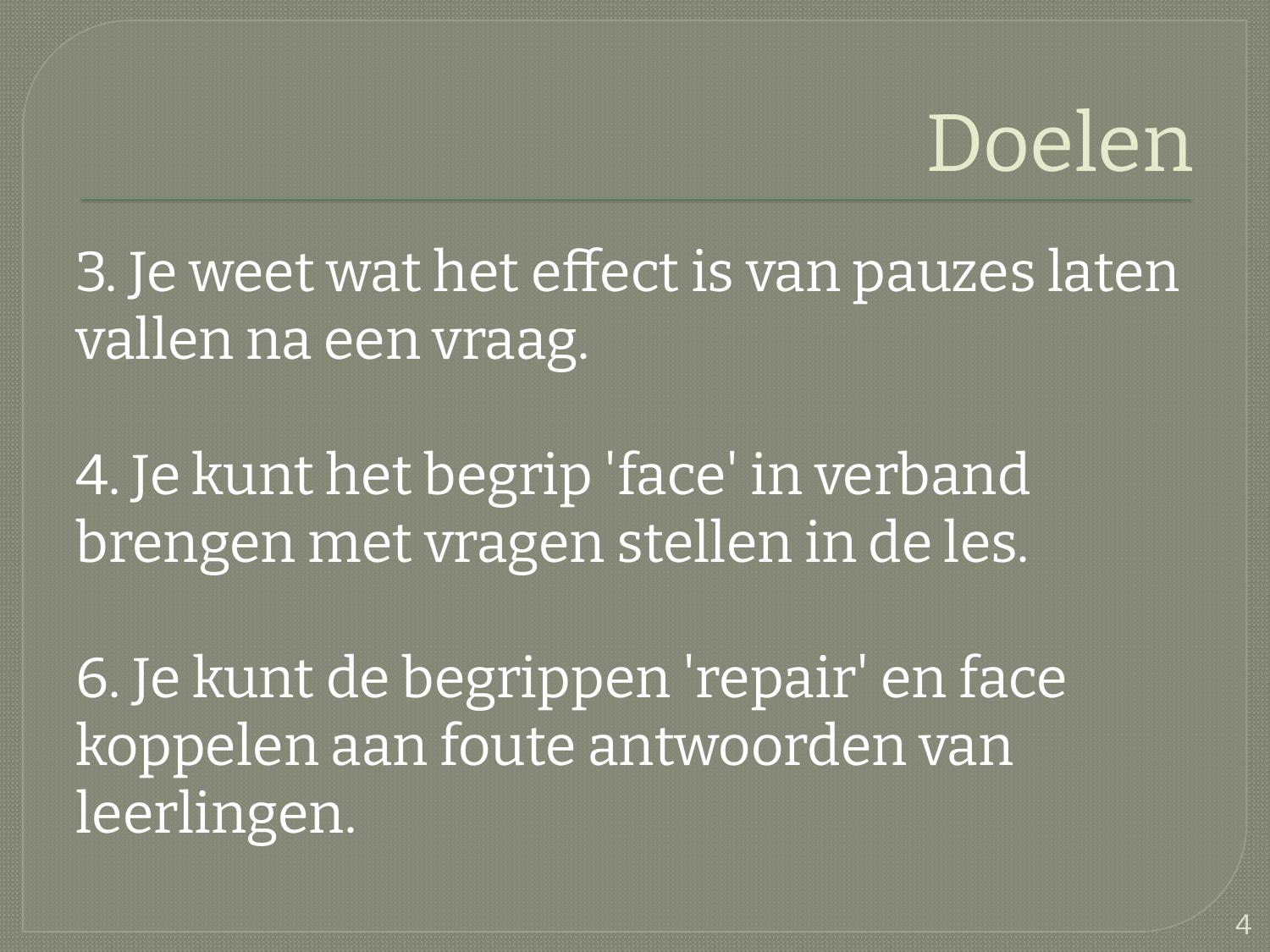

# Doelen
3. Je weet wat het effect is van pauzes laten vallen na een vraag.

4. Je kunt het begrip 'face' in verband brengen met vragen stellen in de les.

6. Je kunt de begrippen 'repair' en face koppelen aan foute antwoorden van leerlingen.

4